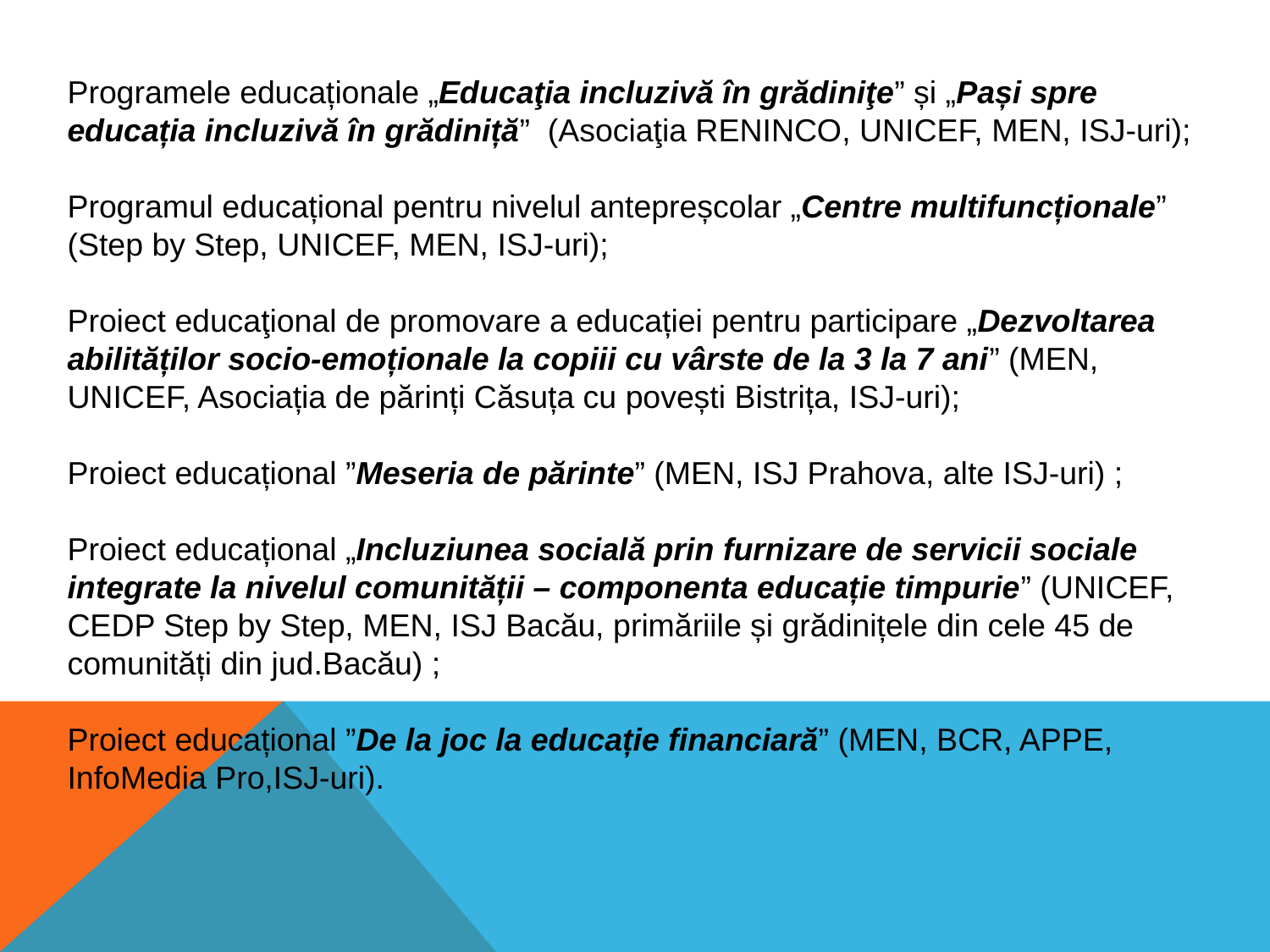

Programele educaționale „Educaţia incluzivă în grădiniţe” și „Pași spre educația incluzivă în grădiniță”  (Asociaţia RENINCO, UNICEF, MEN, ISJ-uri);

Programul educațional pentru nivelul antepreșcolar „Centre multifuncționale” (Step by Step, UNICEF, MEN, ISJ-uri);

Proiect educaţional de promovare a educației pentru participare „Dezvoltarea abilităților socio-emoționale la copiii cu vârste de la 3 la 7 ani” (MEN, UNICEF, Asociația de părinți Căsuța cu povești Bistrița, ISJ-uri);

Proiect educațional ”Meseria de părinte” (MEN, ISJ Prahova, alte ISJ-uri) ;

Proiect educațional „Incluziunea socială prin furnizare de servicii sociale integrate la nivelul comunității – componenta educație timpurie” (UNICEF, CEDP Step by Step, MEN, ISJ Bacău, primăriile și grădinițele din cele 45 de comunități din jud.Bacău) ;

Proiect educațional ”De la joc la educație financiară” (MEN, BCR, APPE, InfoMedia Pro,ISJ-uri).